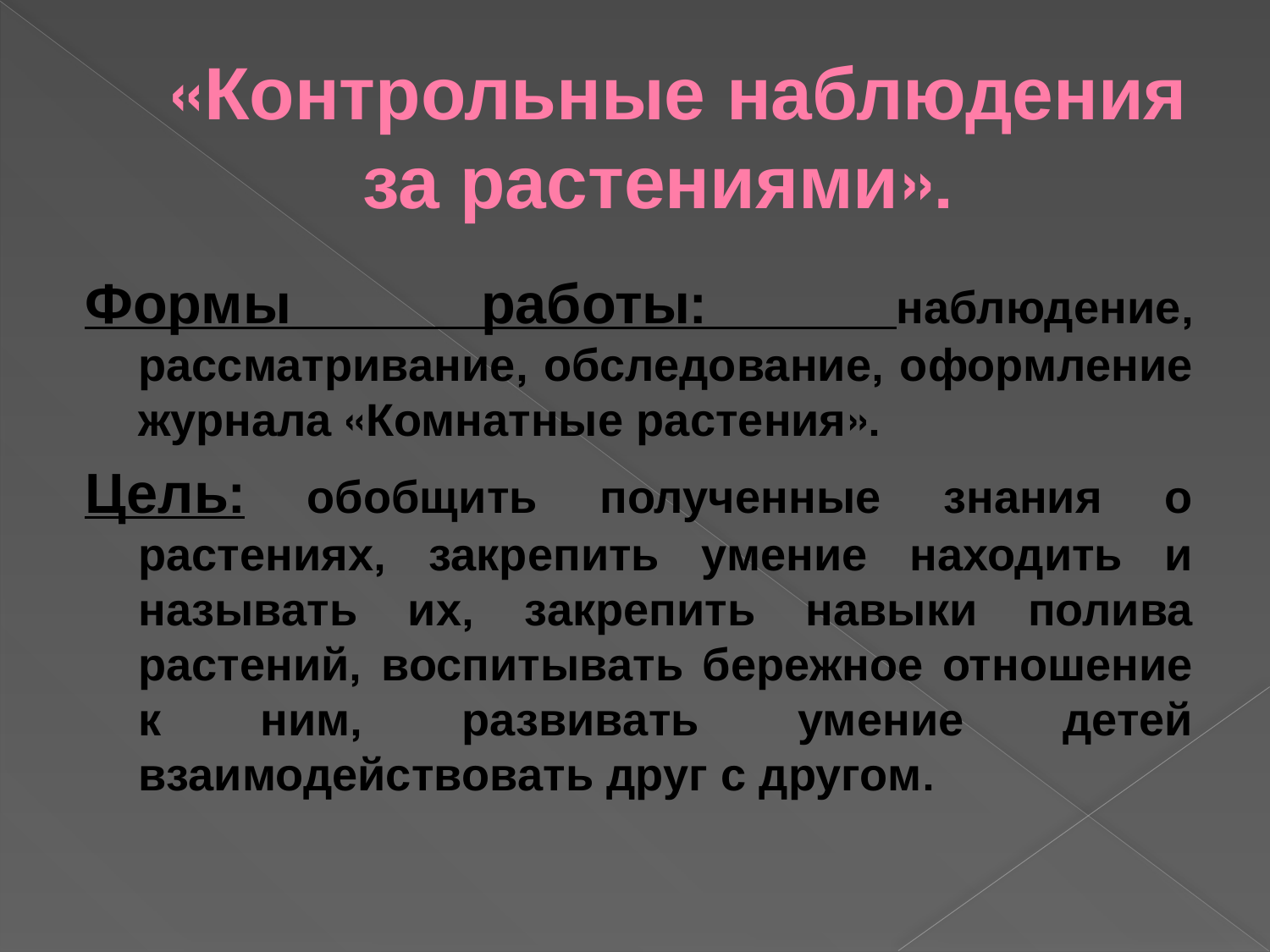

# «Контрольные наблюдения за растениями».
Формы работы: наблюдение, рассматривание, обследование, оформление журнала «Комнатные растения».
Цель: обобщить полученные знания о растениях, закрепить умение находить и называть их, закрепить навыки полива растений, воспитывать бережное отношение к ним, развивать умение детей взаимодействовать друг с другом.